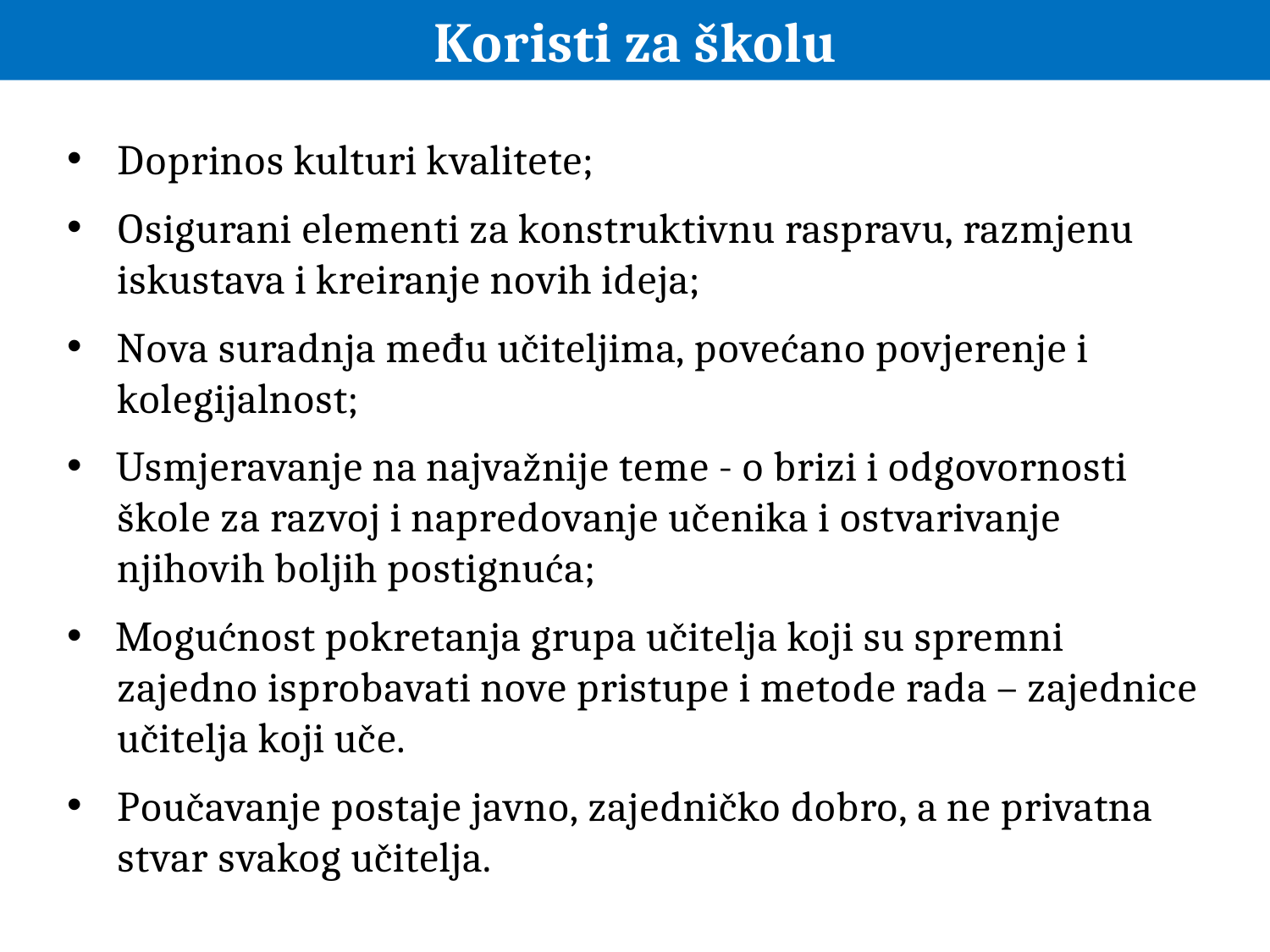

Koristi za školu
Doprinos kulturi kvalitete;
Osigurani elementi za konstruktivnu raspravu, razmjenu iskustava i kreiranje novih ideja;
Nova suradnja među učiteljima, povećano povjerenje i kolegijalnost;
Usmjeravanje na najvažnije teme - o brizi i odgovornosti škole za razvoj i napredovanje učenika i ostvarivanje njihovih boljih postignuća;
Mogućnost pokretanja grupa učitelja koji su spremni zajedno isprobavati nove pristupe i metode rada – zajednice učitelja koji uče.
Poučavanje postaje javno, zajedničko dobro, a ne privatna stvar svakog učitelja.